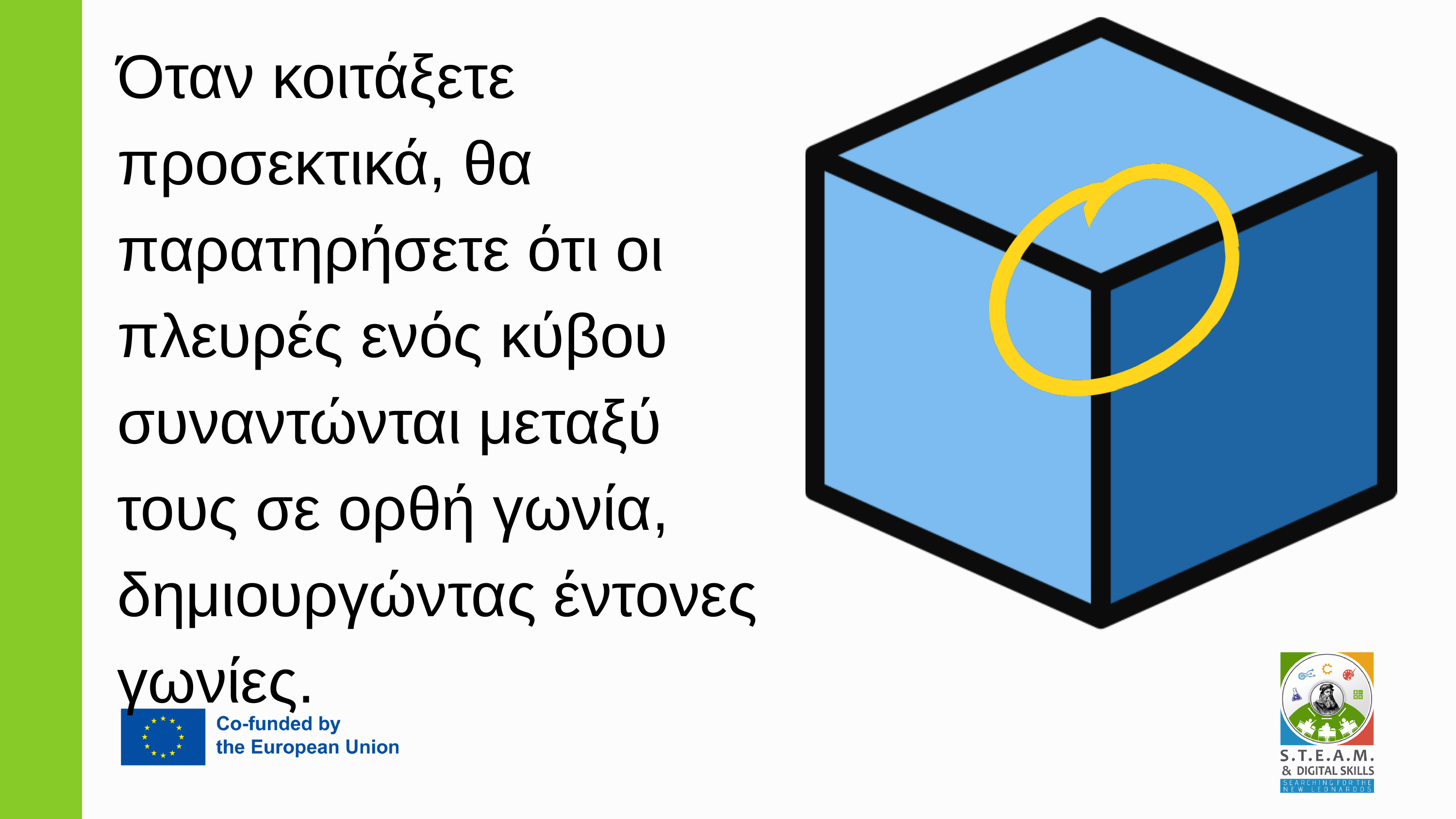

Όταν κοιτάξετε προσεκτικά, θα παρατηρήσετε ότι οι πλευρές ενός κύβου συναντώνται μεταξύ τους σε ορθή γωνία, δημιουργώντας έντονες γωνίες.